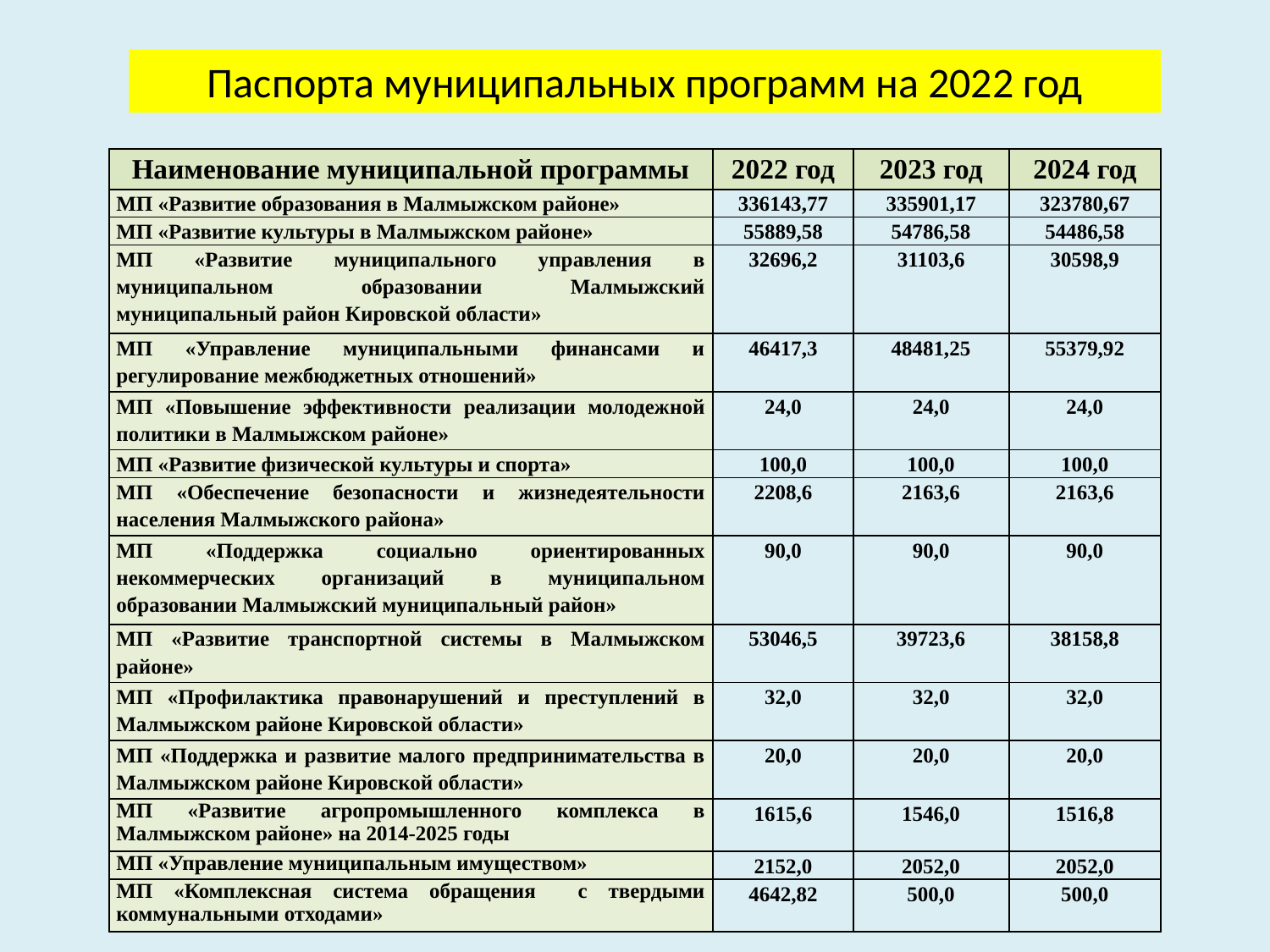

Паспорта муниципальных программ на 2022 год
| Наименование муниципальной программы | 2022 год | 2023 год | 2024 год |
| --- | --- | --- | --- |
| МП «Развитие образования в Малмыжском районе» | 336143,77 | 335901,17 | 323780,67 |
| МП «Развитие культуры в Малмыжском районе» | 55889,58 | 54786,58 | 54486,58 |
| МП «Развитие муниципального управления в муниципальном образовании Малмыжский муниципальный район Кировской области» | 32696,2 | 31103,6 | 30598,9 |
| МП «Управление муниципальными финансами и регулирование межбюджетных отношений» | 46417,3 | 48481,25 | 55379,92 |
| МП «Повышение эффективности реализации молодежной политики в Малмыжском районе» | 24,0 | 24,0 | 24,0 |
| МП «Развитие физической культуры и спорта» | 100,0 | 100,0 | 100,0 |
| МП «Обеспечение безопасности и жизнедеятельности населения Малмыжского района» | 2208,6 | 2163,6 | 2163,6 |
| МП «Поддержка социально ориентированных некоммерческих организаций в муниципальном образовании Малмыжский муниципальный район» | 90,0 | 90,0 | 90,0 |
| МП «Развитие транспортной системы в Малмыжском районе» | 53046,5 | 39723,6 | 38158,8 |
| МП «Профилактика правонарушений и преступлений в Малмыжском районе Кировской области» | 32,0 | 32,0 | 32,0 |
| МП «Поддержка и развитие малого предпринимательства в Малмыжском районе Кировской области» | 20,0 | 20,0 | 20,0 |
| МП «Развитие агропромышленного комплекса в Малмыжском районе» на 2014-2025 годы | 1615,6 | 1546,0 | 1516,8 |
| МП «Управление муниципальным имуществом» | 2152,0 | 2052,0 | 2052,0 |
| МП «Комплексная система обращения с твердыми коммунальными отходами» | 4642,82 | 500,0 | 500,0 |